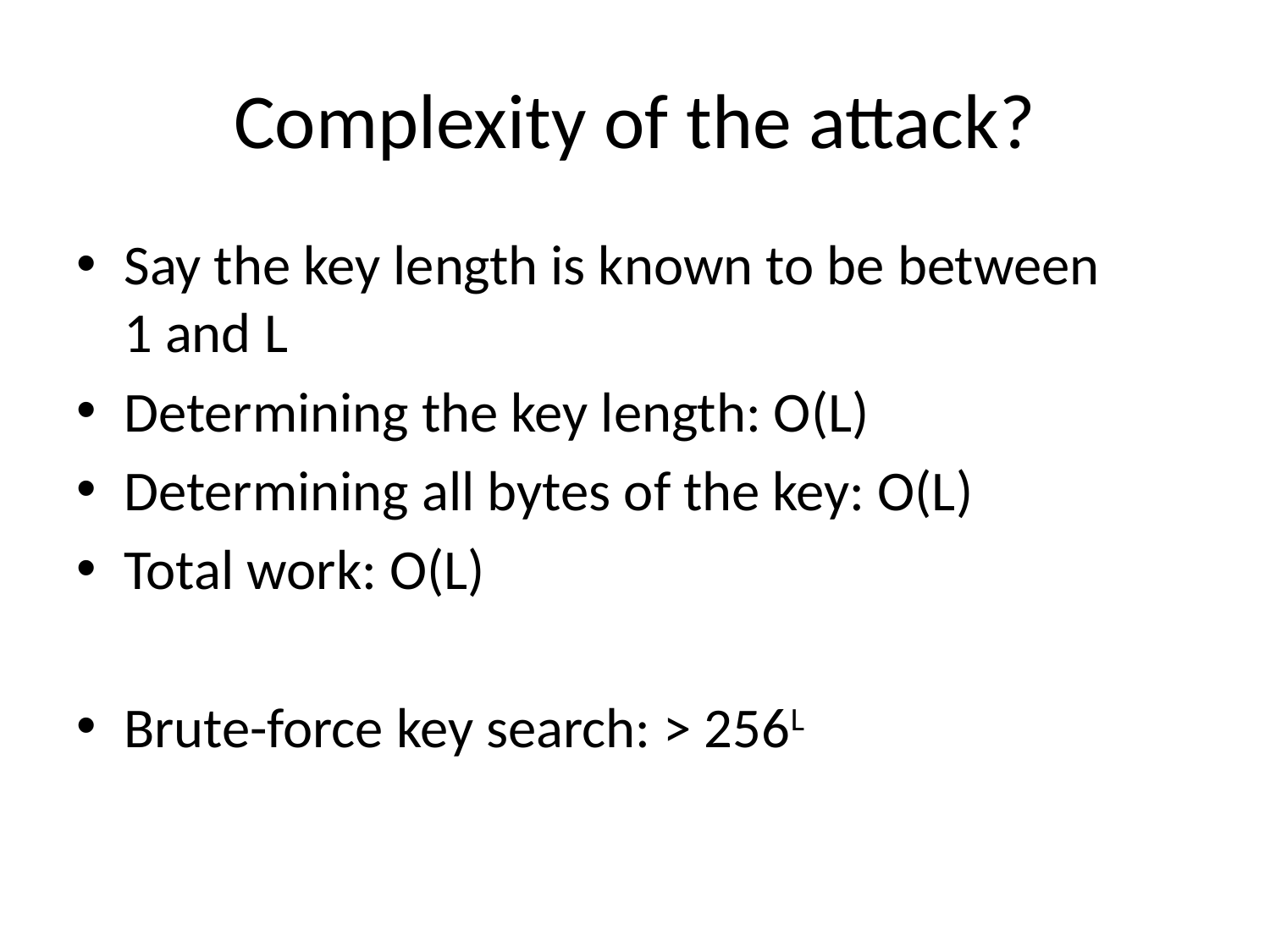

# Complexity of the attack?
Say the key length is known to be between
1 and L
Determining the key length: O(L)
Determining all bytes of the key: O(L)
Total work: O(L)

Brute-force key search: > 256L